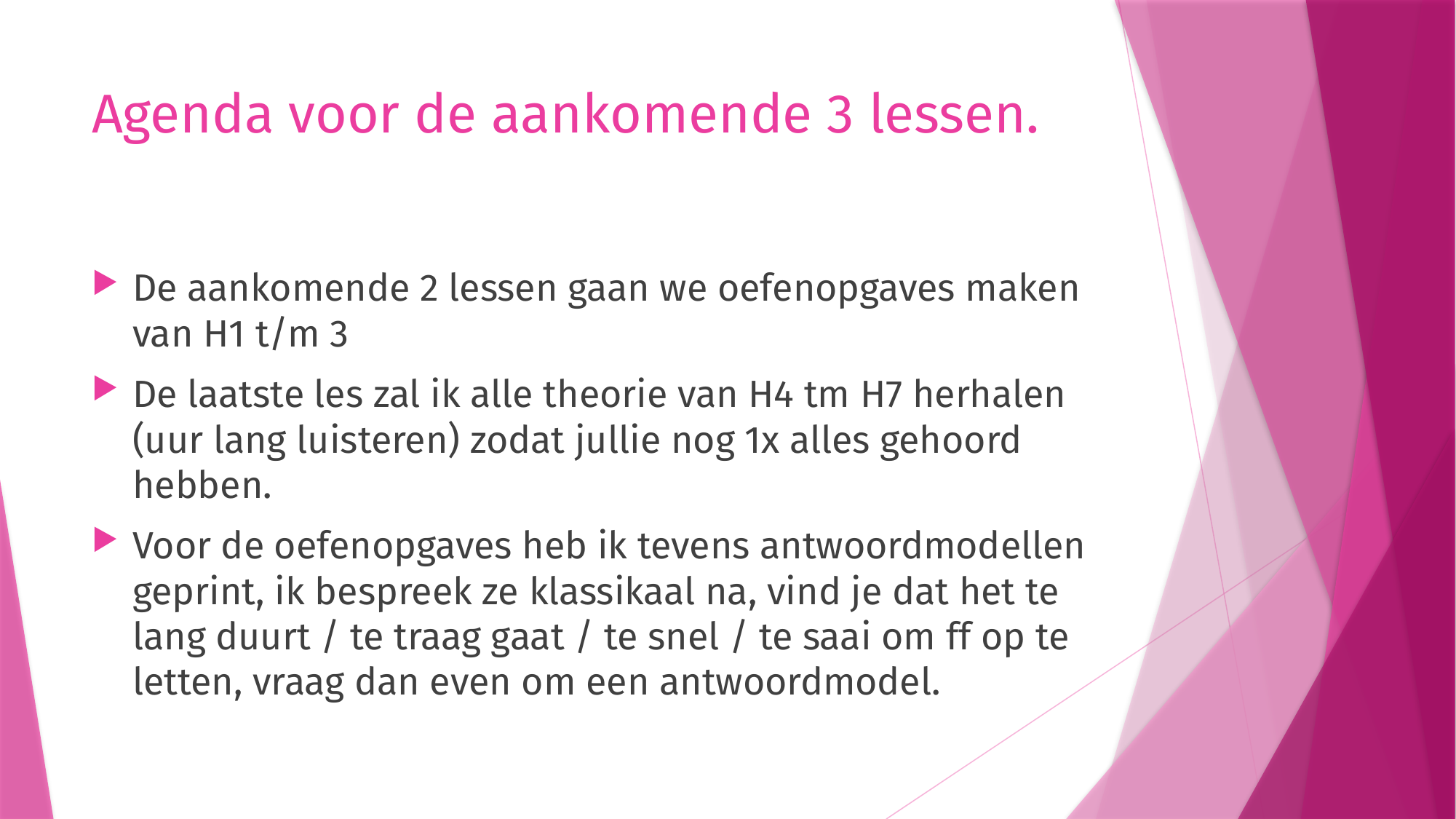

# Agenda voor de aankomende 3 lessen.
De aankomende 2 lessen gaan we oefenopgaves maken van H1 t/m 3
De laatste les zal ik alle theorie van H4 tm H7 herhalen (uur lang luisteren) zodat jullie nog 1x alles gehoord hebben.
Voor de oefenopgaves heb ik tevens antwoordmodellen geprint, ik bespreek ze klassikaal na, vind je dat het te lang duurt / te traag gaat / te snel / te saai om ff op te letten, vraag dan even om een antwoordmodel.